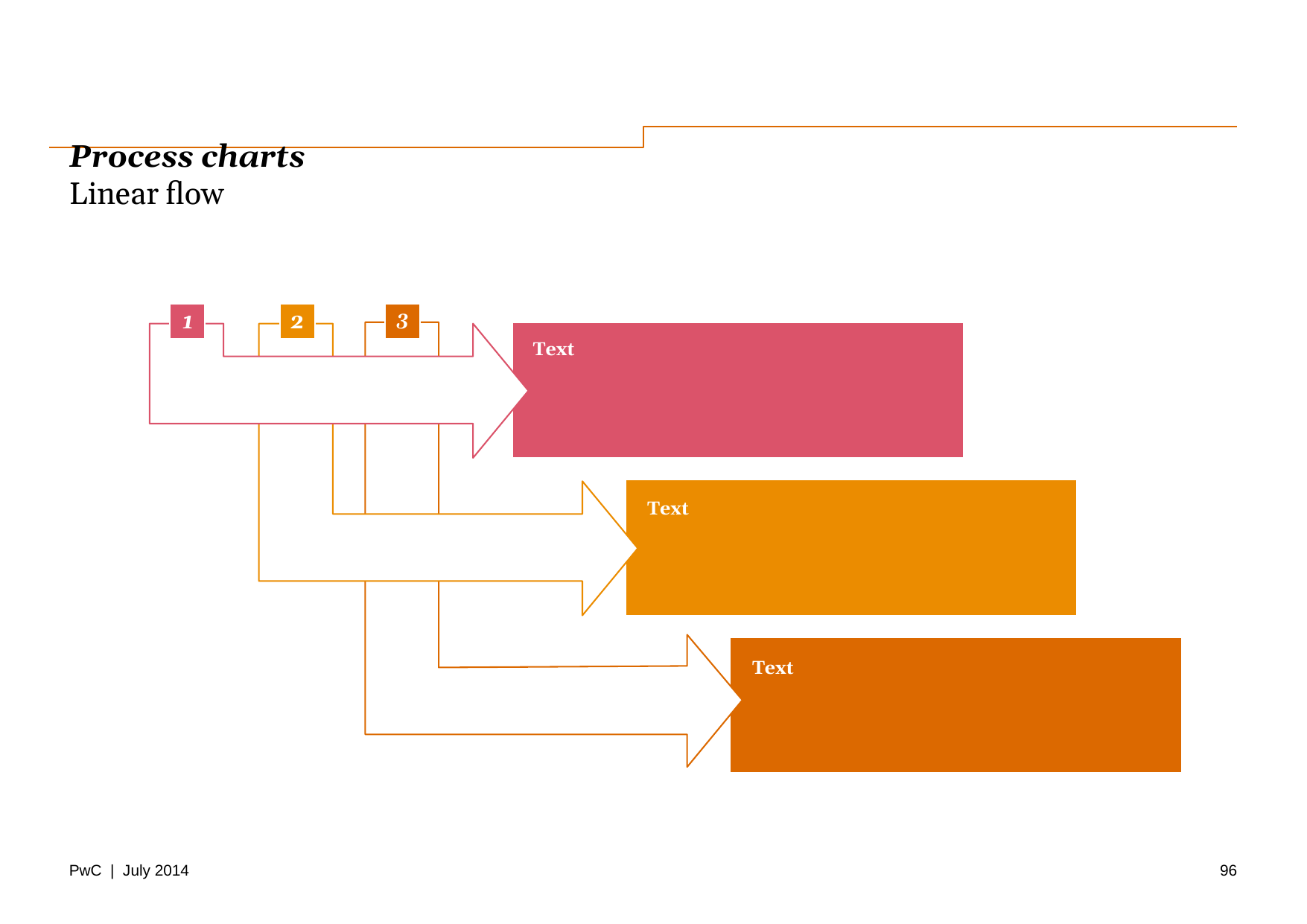

# Process charts Linear flow
1
3
2

Text

Text

Text
96